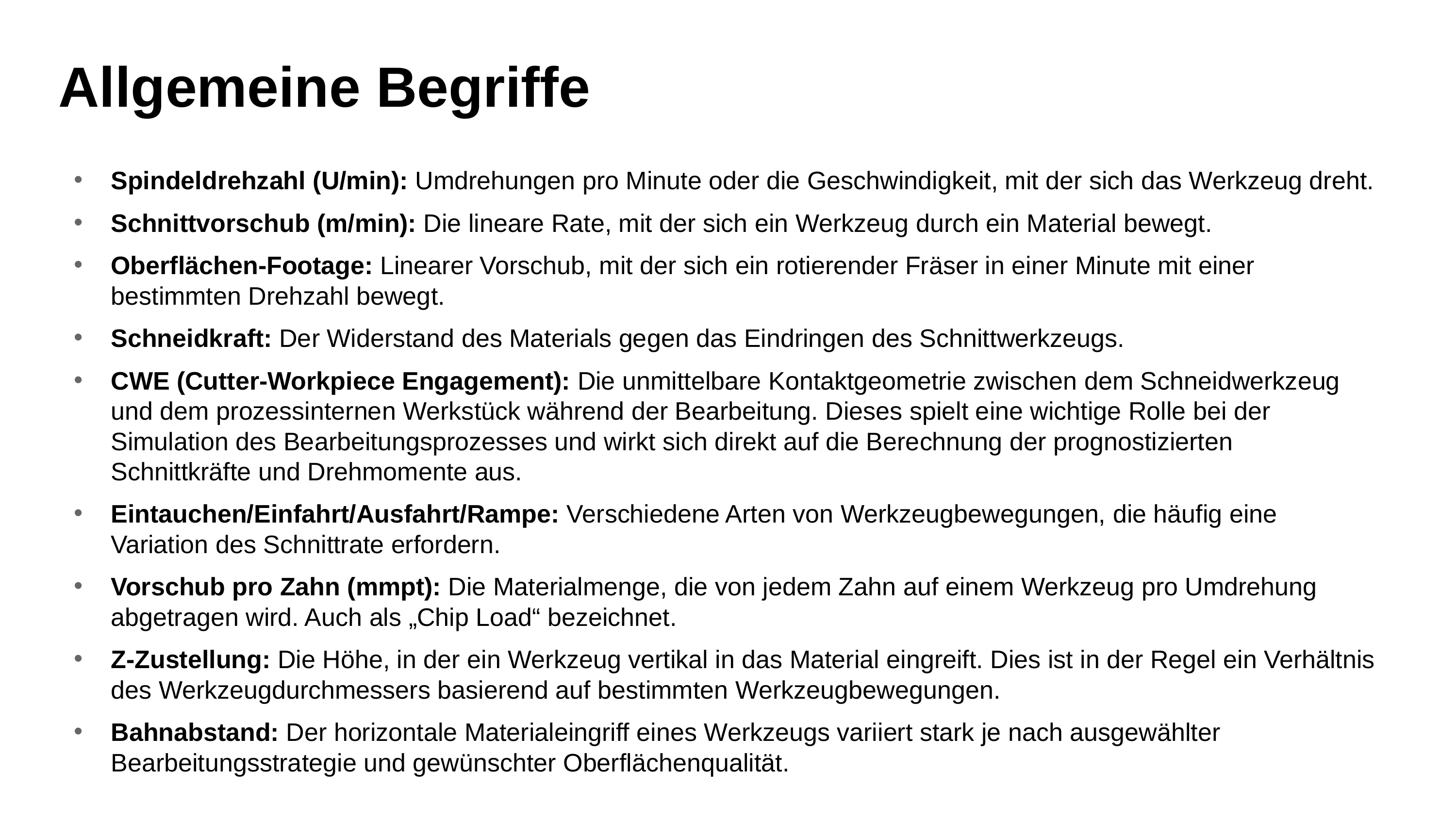

# Allgemeine Begriffe
Spindeldrehzahl (U/min): Umdrehungen pro Minute oder die Geschwindigkeit, mit der sich das Werkzeug dreht.
Schnittvorschub (m/min): Die lineare Rate, mit der sich ein Werkzeug durch ein Material bewegt.
Oberflächen-Footage: Linearer Vorschub, mit der sich ein rotierender Fräser in einer Minute mit einer bestimmten Drehzahl bewegt.
Schneidkraft: Der Widerstand des Materials gegen das Eindringen des Schnittwerkzeugs.
CWE (Cutter-Workpiece Engagement): Die unmittelbare Kontaktgeometrie zwischen dem Schneidwerkzeug und dem prozessinternen Werkstück während der Bearbeitung. Dieses spielt eine wichtige Rolle bei der Simulation des Bearbeitungsprozesses und wirkt sich direkt auf die Berechnung der prognostizierten Schnittkräfte und Drehmomente aus.
Eintauchen/Einfahrt/Ausfahrt/Rampe: Verschiedene Arten von Werkzeugbewegungen, die häufig eine Variation des Schnittrate erfordern.
Vorschub pro Zahn (mmpt): Die Materialmenge, die von jedem Zahn auf einem Werkzeug pro Umdrehung abgetragen wird. Auch als „Chip Load“ bezeichnet.
Z-Zustellung: Die Höhe, in der ein Werkzeug vertikal in das Material eingreift. Dies ist in der Regel ein Verhältnis des Werkzeugdurchmessers basierend auf bestimmten Werkzeugbewegungen.
Bahnabstand: Der horizontale Materialeingriff eines Werkzeugs variiert stark je nach ausgewählter Bearbeitungsstrategie und gewünschter Oberflächenqualität.